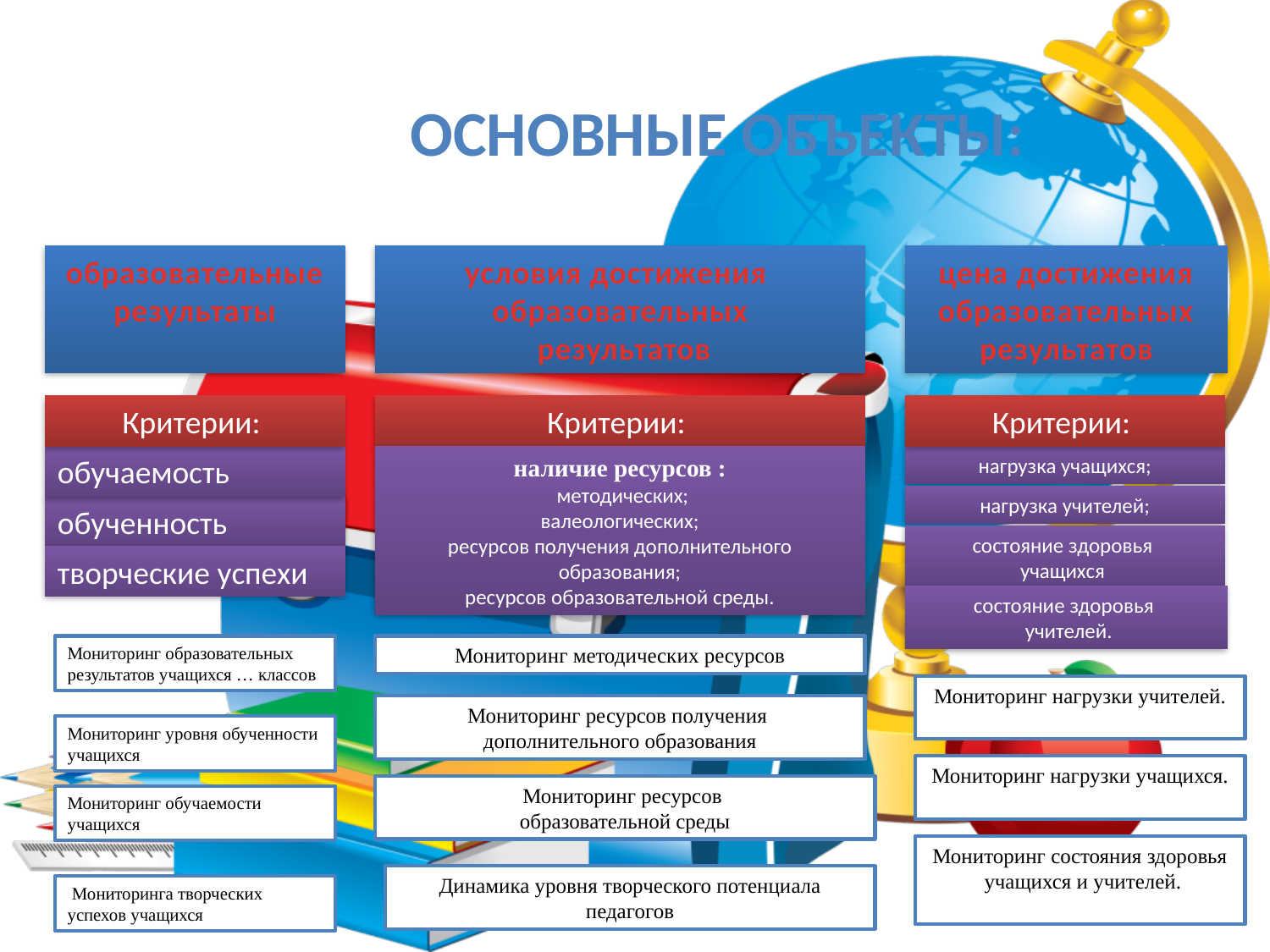

основные объекты:
образовательные результаты

условия достижения
образовательных
 результатов
цена достижения образовательных результатов
Критерии:
Критерии:
Критерии:
обучаемость
наличие ресурсов :
 методических;
валеологических;
ресурсов получения дополнительного образования;
ресурсов образовательной среды.
нагрузка учащихся;
нагрузка учителей;
обученность
состояние здоровья
учащихся
творческие успехи
состояние здоровья
 учителей.
Мониторинг образовательных результатов учащихся … классов
Мониторинг методических ресурсов
Мониторинг нагрузки учителей.

Мониторинг ресурсов получения
дополнительного образования
Мониторинг уровня обученности учащихся
Мониторинг нагрузки учащихся.

Мониторинг ресурсов
образовательной среды
Мониторинг обучаемости учащихся
Мониторинг состояния здоровья
 учащихся и учителей.

Динамика уровня творческого потенциала педагогов
 Мониторинга творческих успехов учащихся